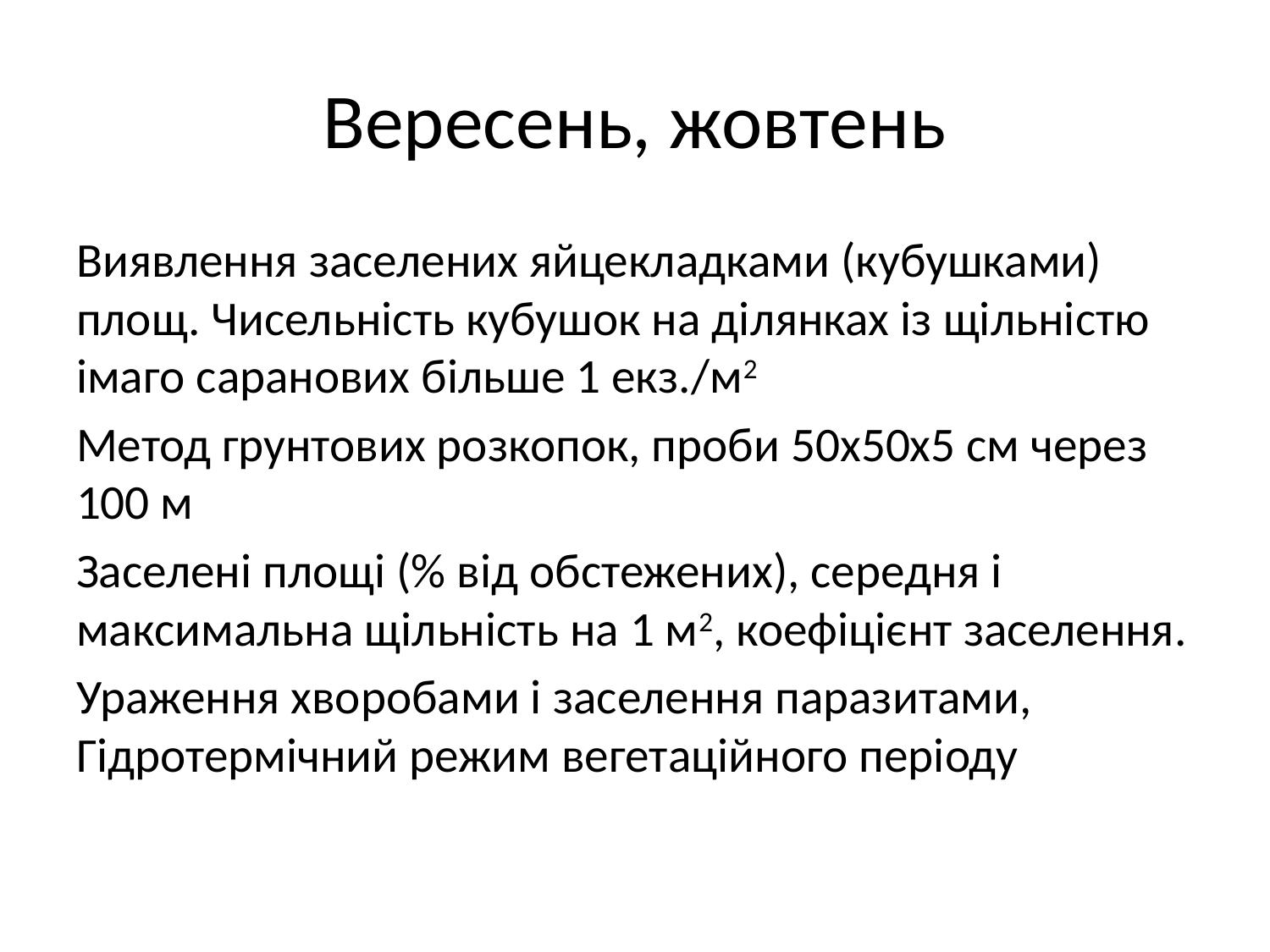

# Вересень, жовтень
Виявлення заселених яйцекладками (кубушками) площ. Чисельність кубушок на ділянках із щільністю імаго саранових більше 1 екз./м2
Метод грунтових розкопок, проби 50x50x5 см через 100 м
Заселені площі (% від обстежених), середня і максимальна щільність на 1 м2, коефіцієнт заселення.
Ураження хворобами і заселення паразитами,  Гідротермічний режим вегетаційного періоду